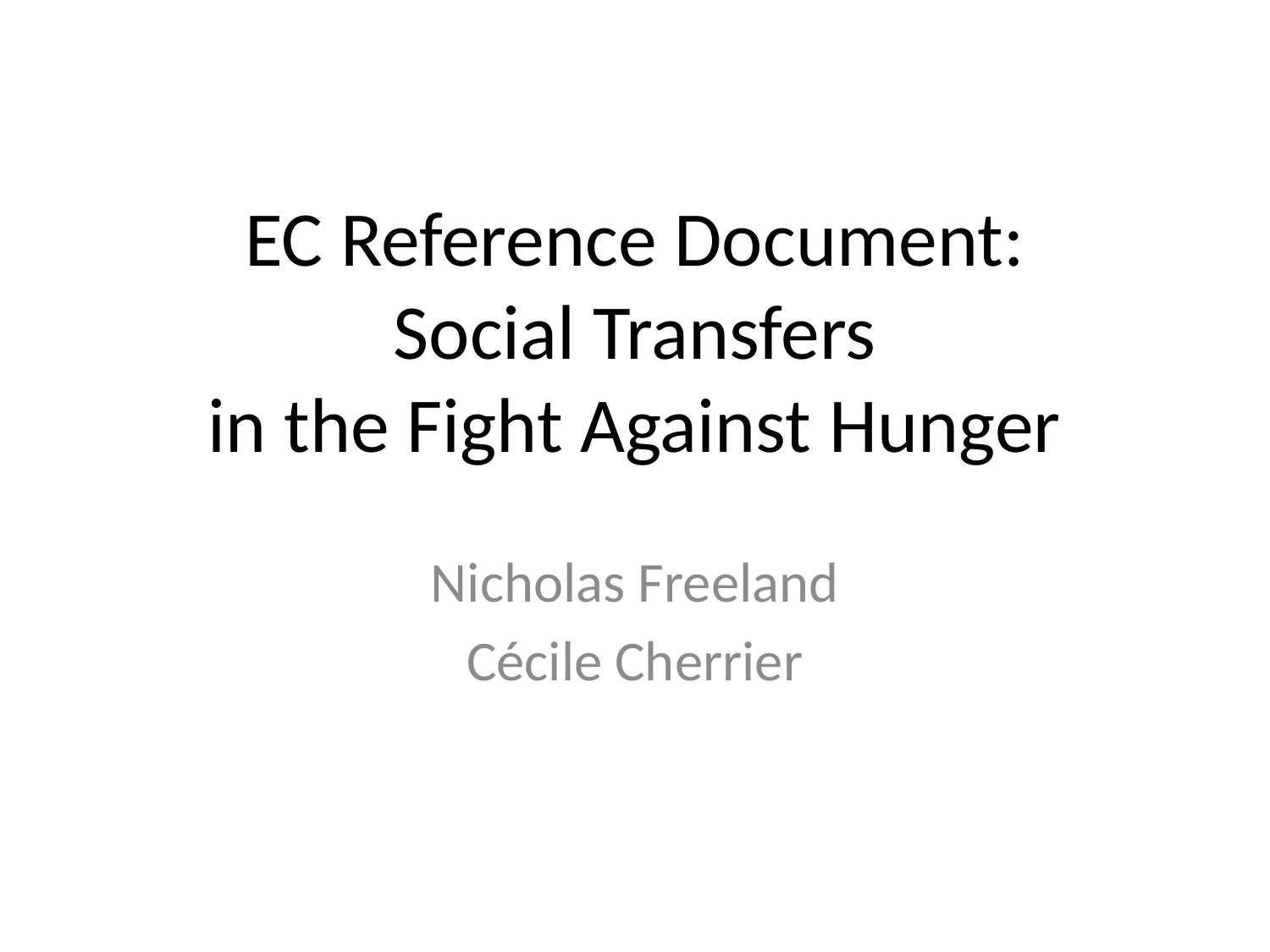

# EC Reference Document: Social Transfers in the Fight Against Hunger
Nicholas Freeland
Cécile Cherrier